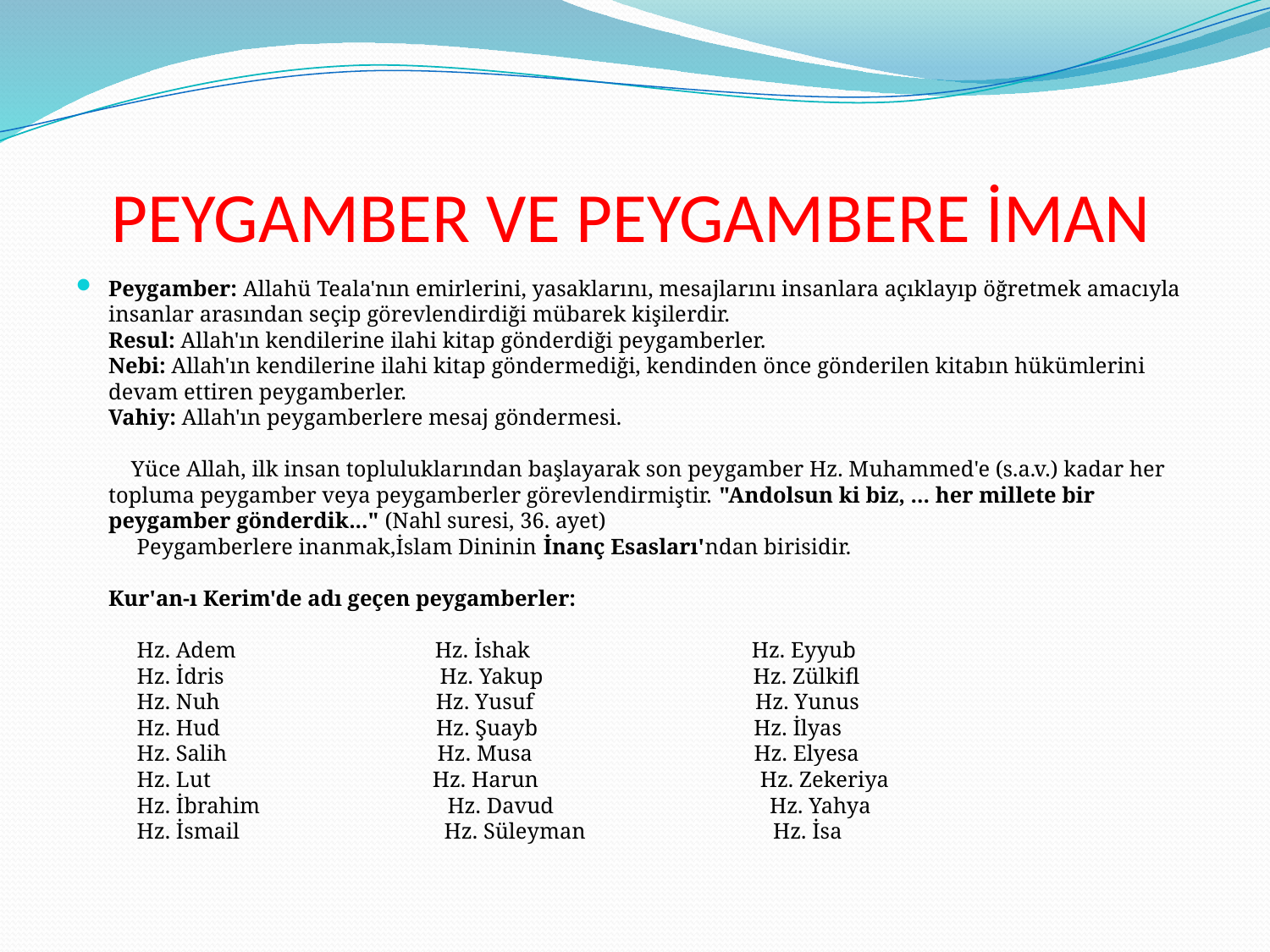

# PEYGAMBER VE PEYGAMBERE İMAN
Peygamber: Allahü Teala'nın emirlerini, yasaklarını, mesajlarını insanlara açıklayıp öğretmek amacıyla insanlar arasından seçip görevlendirdiği mübarek kişilerdir.
Resul: Allah'ın kendilerine ilahi kitap gönderdiği peygamberler.
Nebi: Allah'ın kendilerine ilahi kitap göndermediği, kendinden önce gönderilen kitabın hükümlerini devam ettiren peygamberler.
Vahiy: Allah'ın peygamberlere mesaj göndermesi.
    Yüce Allah, ilk insan topluluklarından başlayarak son peygamber Hz. Muhammed'e (s.a.v.) kadar her topluma peygamber veya peygamberler görevlendirmiştir. "Andolsun ki biz, ... her millete bir peygamber gönderdik..." (Nahl suresi, 36. ayet)
     Peygamberlere inanmak,İslam Dininin İnanç Esasları'ndan birisidir.
Kur'an-ı Kerim'de adı geçen peygamberler:
     Hz. Adem                                   Hz. İshak                                       Hz. Eyyub
     Hz. İdris                                      Hz. Yakup                                     Hz. Zülkifl
     Hz. Nuh                                      Hz. Yusuf                                       Hz. Yunus
     Hz. Hud                                      Hz. Şuayb                                      Hz. İlyas
     Hz. Salih                                     Hz. Musa                                       Hz. Elyesa
     Hz. Lut                                       Hz. Harun                                       Hz. Zekeriya
     Hz. İbrahim                                 Hz. Davud                                      Hz. Yahya
     Hz. İsmail                                    Hz. Süleyman                                 Hz. İsa